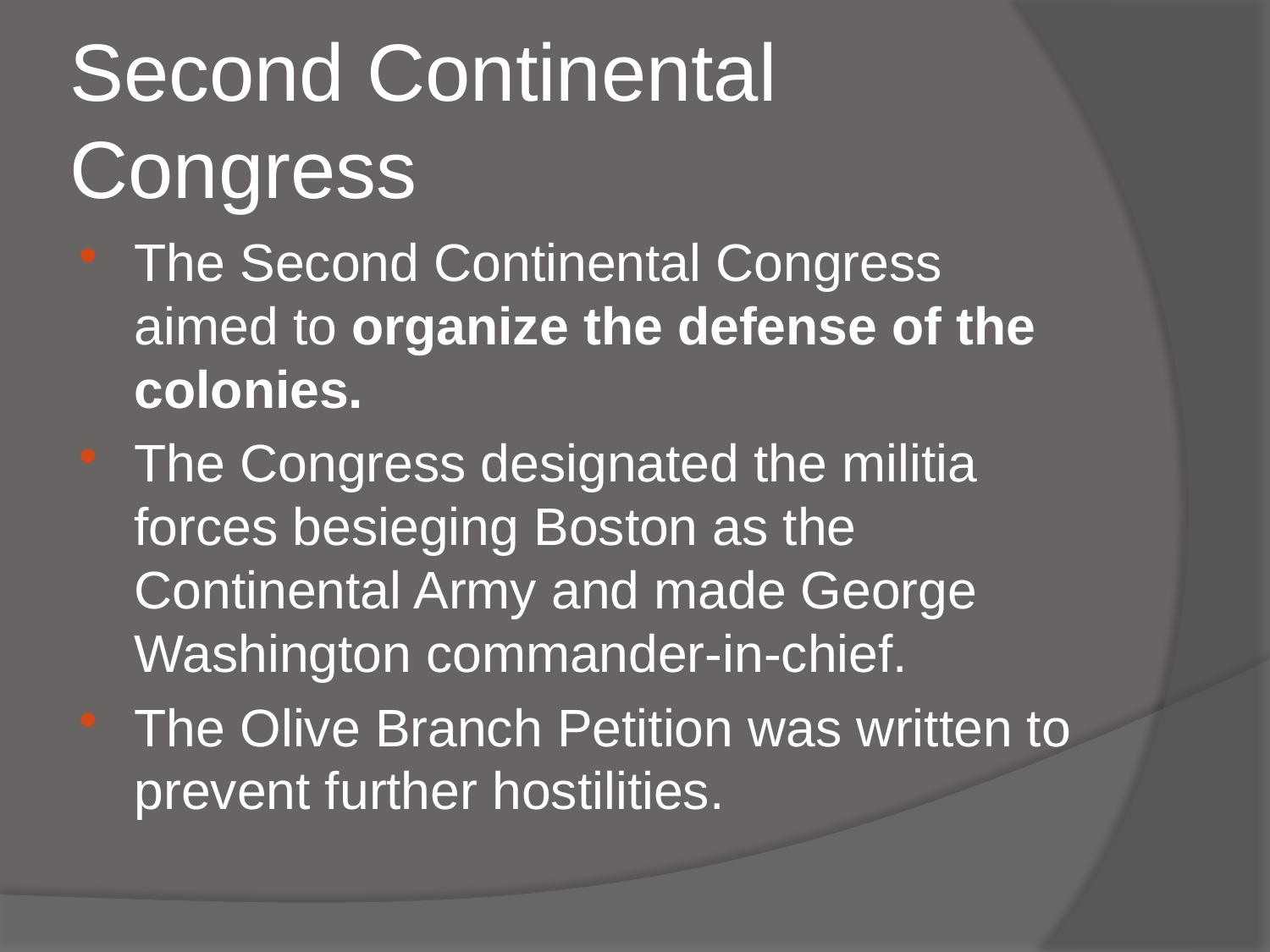

# Second Continental Congress
The Second Continental Congress aimed to organize the defense of the colonies.
The Congress designated the militia forces besieging Boston as the Continental Army and made George Washington commander-in-chief.
The Olive Branch Petition was written to prevent further hostilities.